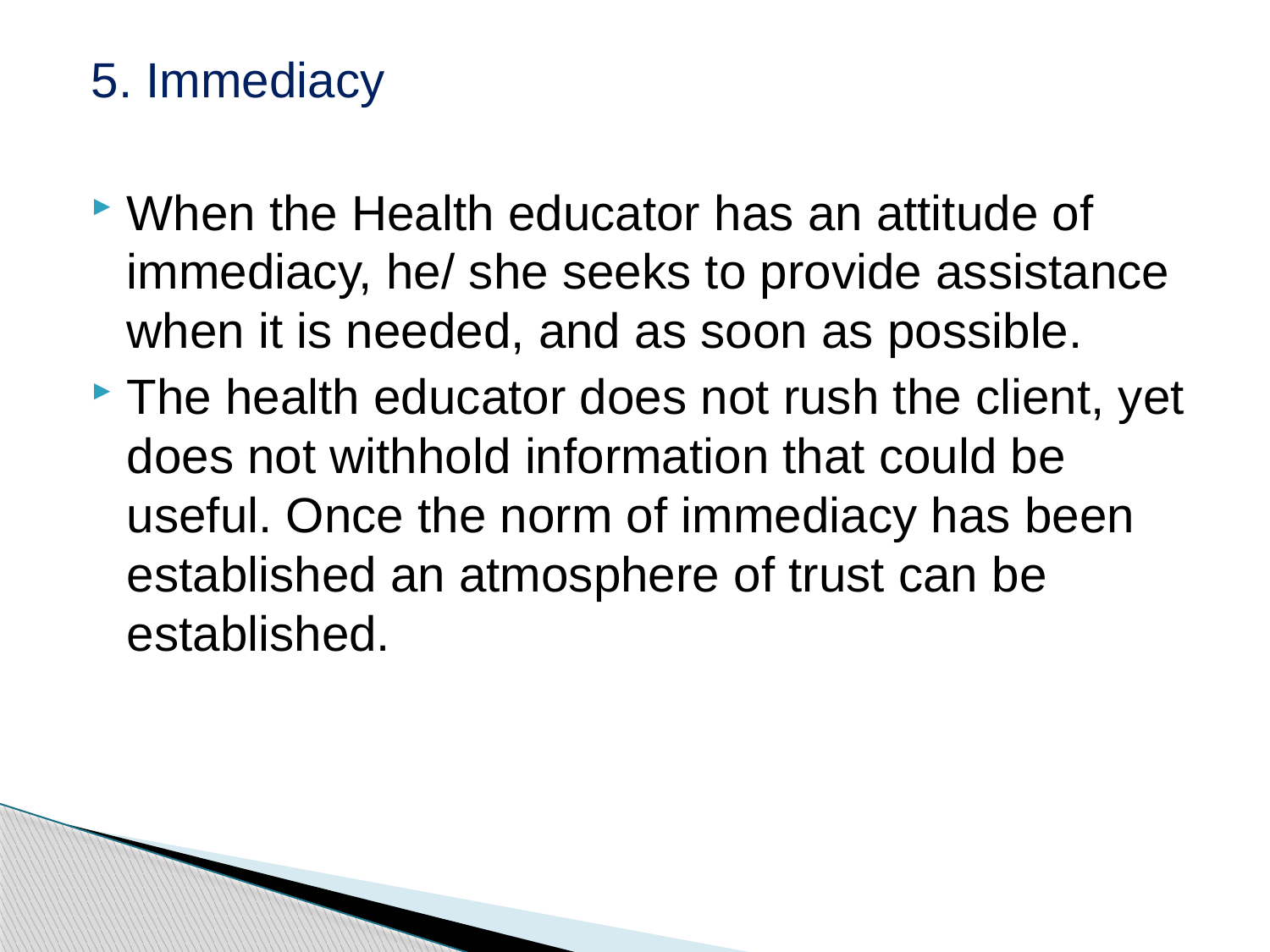

5. Immediacy

When the Health educator has an attitude of immediacy, he/ she seeks to provide assistance when it is needed, and as soon as possible.
The health educator does not rush the client, yet does not withhold information that could be useful. Once the norm of immediacy has been established an atmosphere of trust can be established.